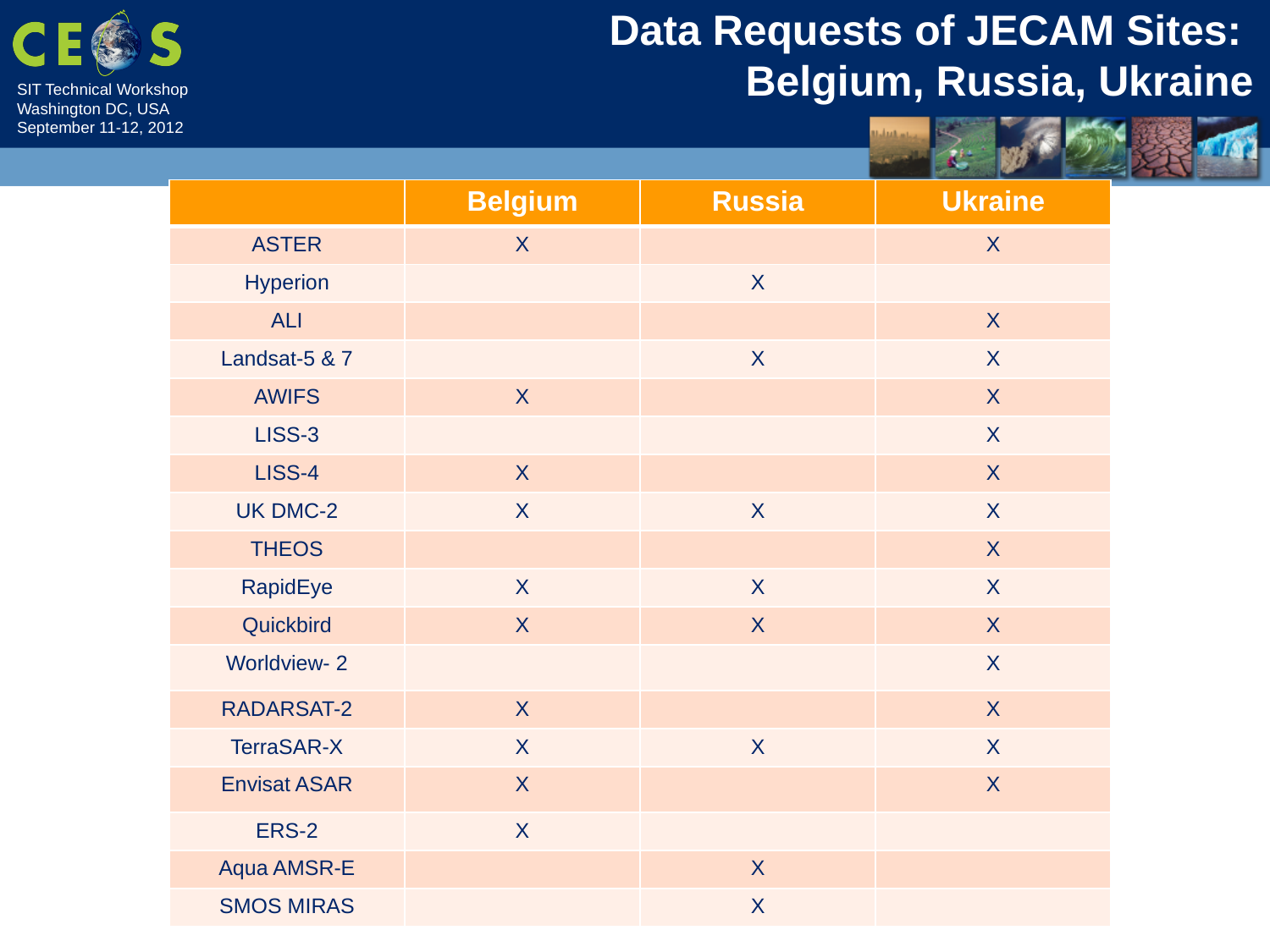

# Data Requests of JECAM Sites: Belgium, Russia, Ukraine
|  | Belgium | Russia | Ukraine |
| --- | --- | --- | --- |
| ASTER | X |  | X |
| Hyperion |  | X |  |
| ALI |  |  | X |
| Landsat-5 & 7 |  | X | X |
| AWIFS | X |  | X |
| LISS-3 |  |  | X |
| LISS-4 | X |  | X |
| UK DMC-2 | X | X | X |
| THEOS |  |  | X |
| RapidEye | X | X | X |
| Quickbird | X | X | X |
| Worldview- 2 |  |  | X |
| RADARSAT-2 | X |  | X |
| TerraSAR-X | X | X | X |
| Envisat ASAR | X |  | X |
| ERS-2 | X |  |  |
| Aqua AMSR-E |  | X |  |
| SMOS MIRAS |  | X |  |